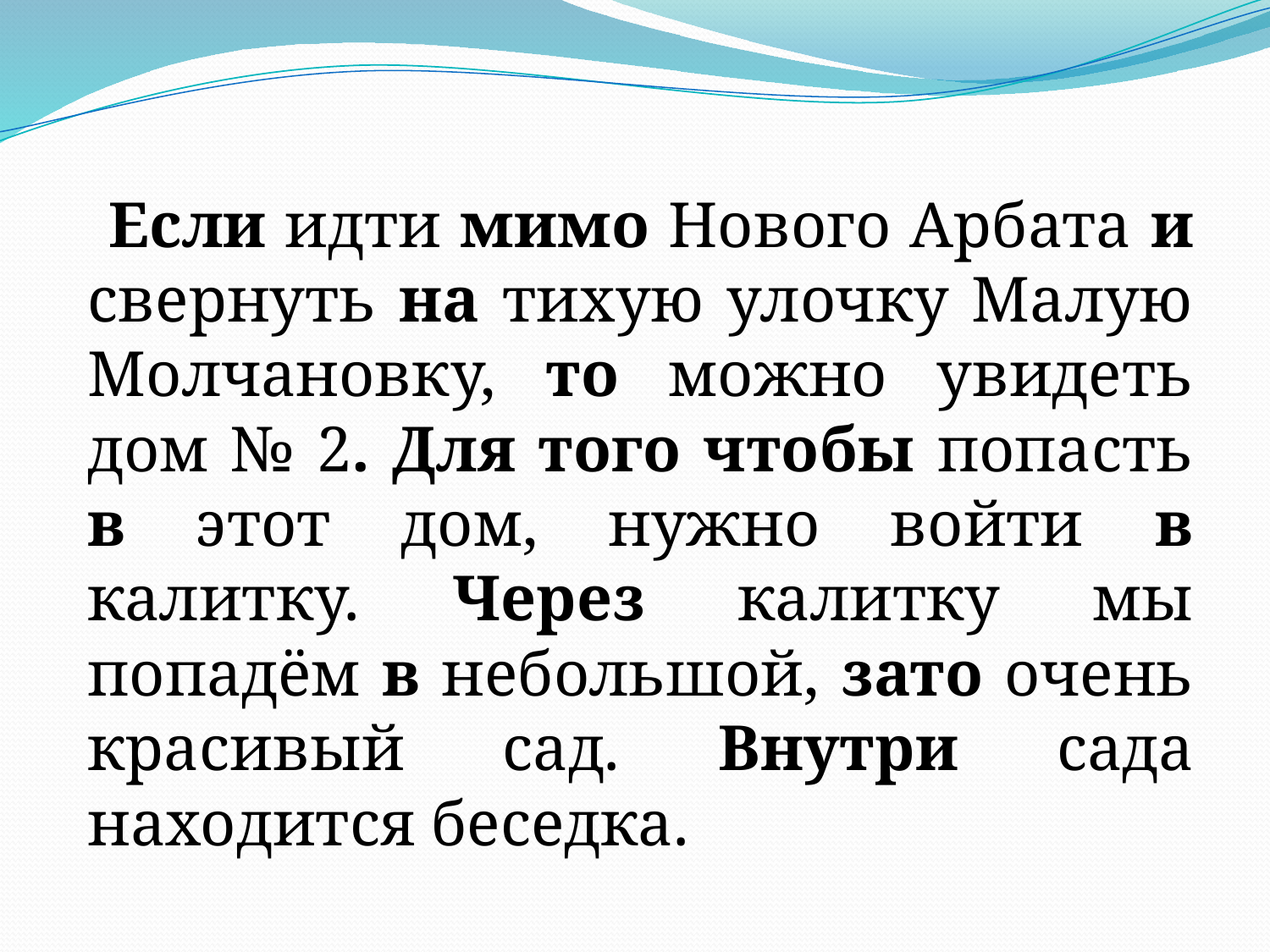

Если идти мимо Нового Арбата и свернуть на тихую улочку Малую Молчановку, то можно увидеть дом № 2. Для того чтобы попасть в этот дом, нужно войти в калитку. Через калитку мы попадём в небольшой, зато очень красивый сад. Внутри сада находится беседка.